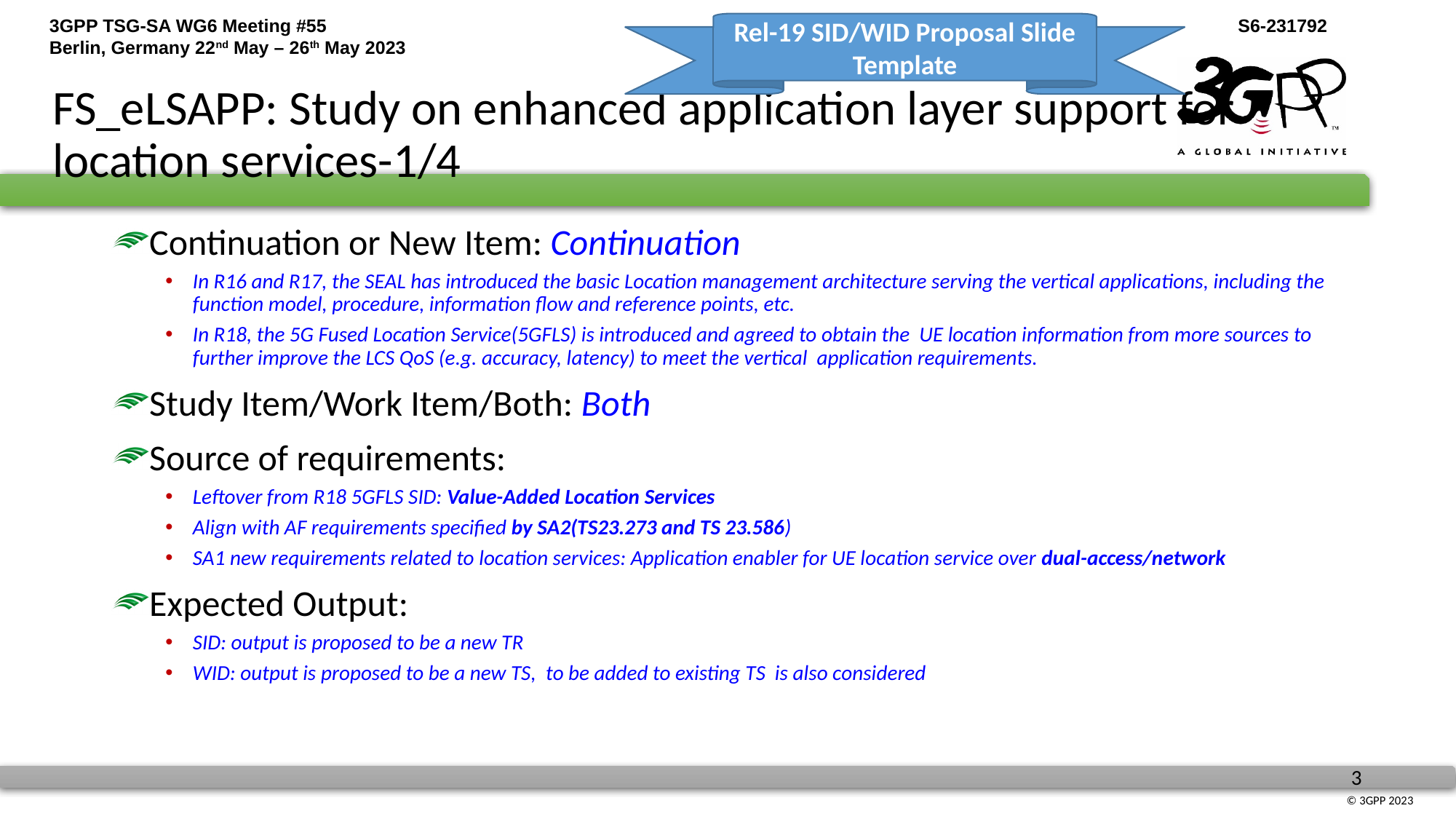

Rel-19 SID/WID Proposal Slide Template
# FS_eLSAPP: Study on enhanced application layer support for location services-1/4
Continuation or New Item: Continuation
In R16 and R17, the SEAL has introduced the basic Location management architecture serving the vertical applications, including the function model, procedure, information flow and reference points, etc.
In R18, the 5G Fused Location Service(5GFLS) is introduced and agreed to obtain the  UE location information from more sources to further improve the LCS QoS (e.g. accuracy, latency) to meet the vertical  application requirements.
Study Item/Work Item/Both: Both
Source of requirements:
Leftover from R18 5GFLS SID: Value-Added Location Services
Align with AF requirements specified by SA2(TS23.273 and TS 23.586)
SA1 new requirements related to location services: Application enabler for UE location service over dual-access/network
Expected Output:
SID: output is proposed to be a new TR
WID: output is proposed to be a new TS,  to be added to existing TS  is also considered